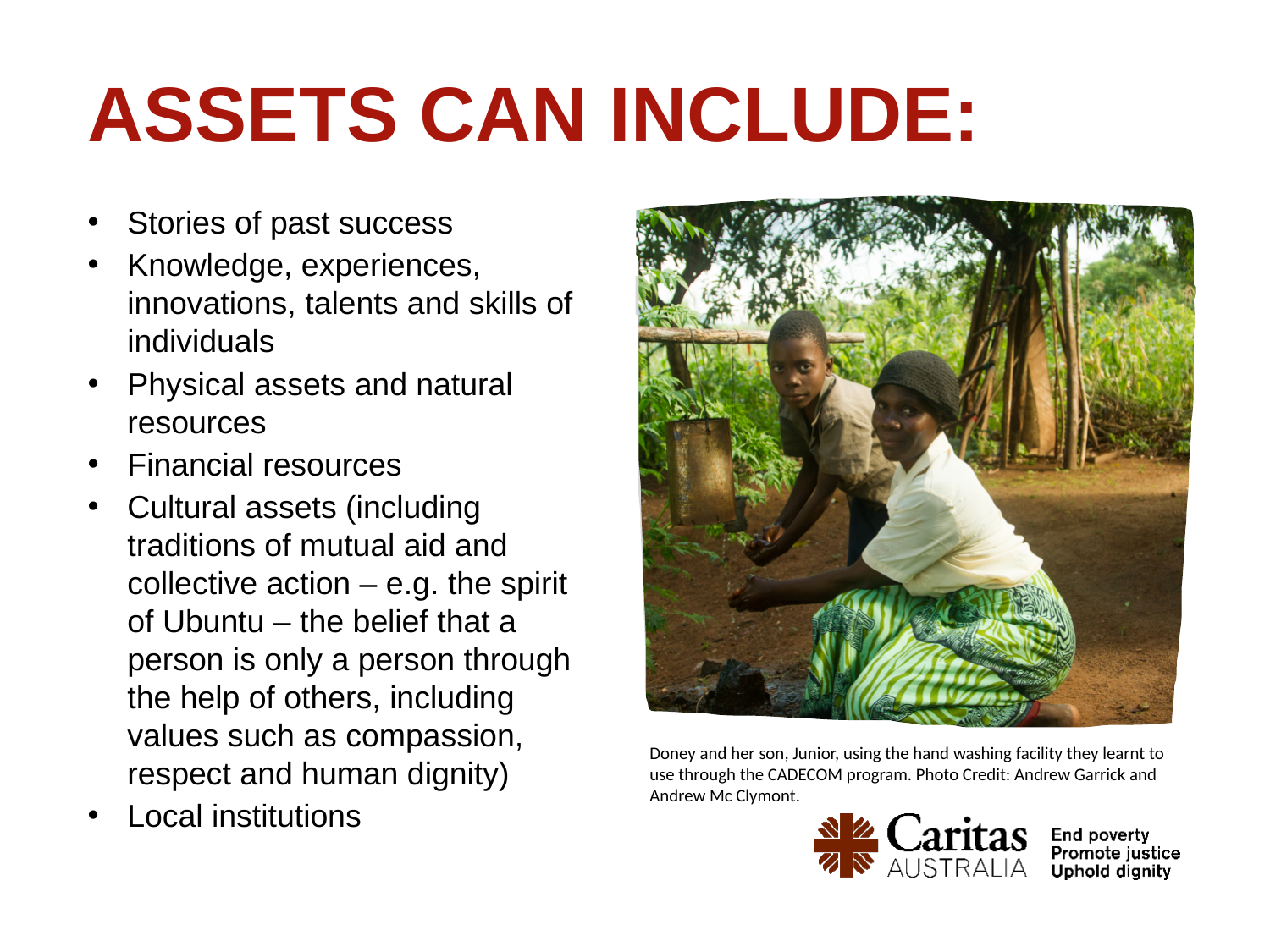

# ASSETS CAN INCLUDE:
Stories of past success
Knowledge, experiences, innovations, talents and skills of individuals
Physical assets and natural resources
Financial resources
Cultural assets (including traditions of mutual aid and collective action – e.g. the spirit of Ubuntu – the belief that a person is only a person through the help of others, including values such as compassion, respect and human dignity)
Local institutions

Doney and her son, Junior, using the hand washing facility they learnt to use through the CADECOM program. Photo Credit: Andrew Garrick and Andrew Mc Clymont.